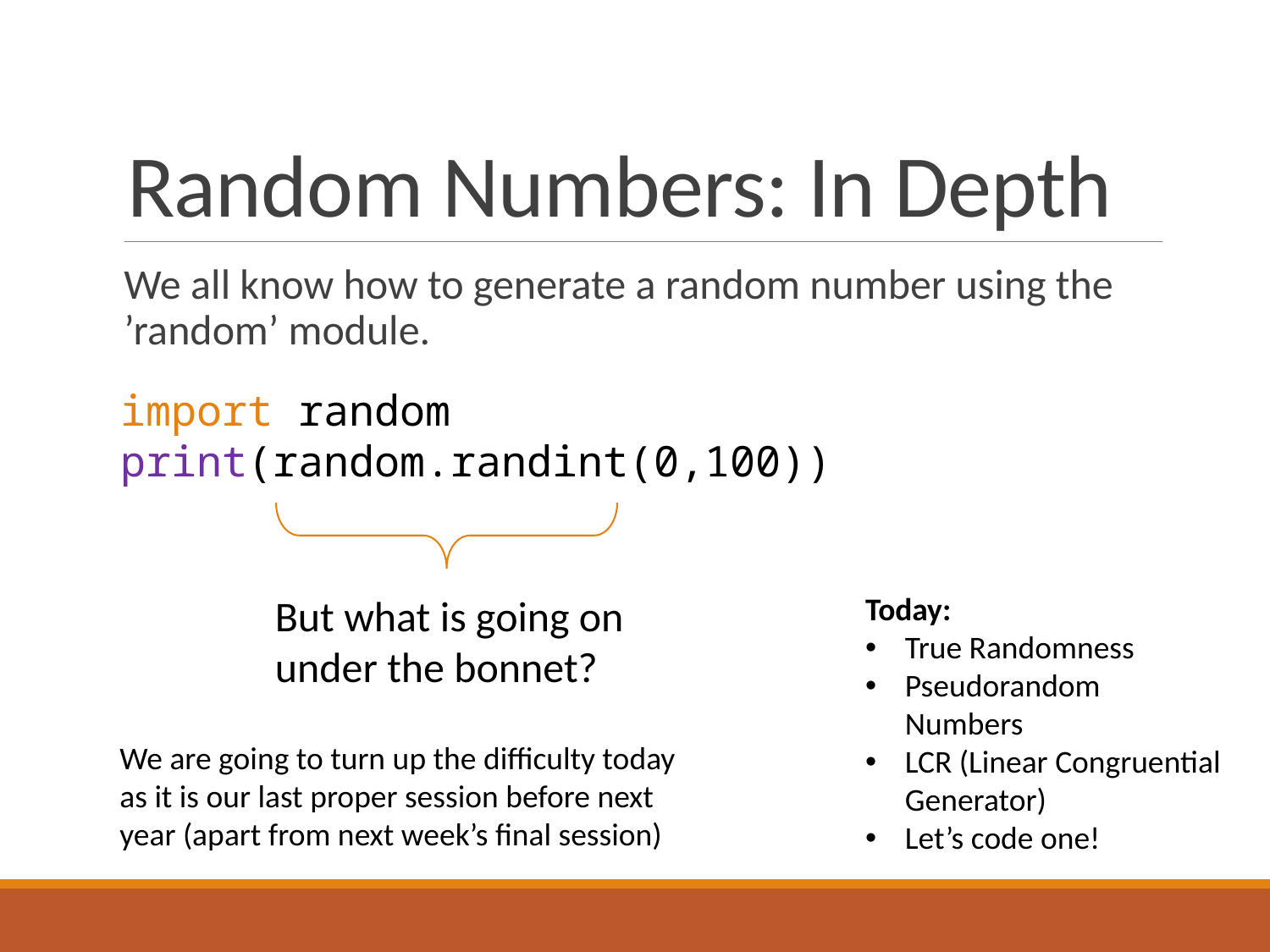

# Random Numbers: In Depth
We all know how to generate a random number using the ’random’ module.

import random
print(random.randint(0,100))
But what is going on under the bonnet?
Today:
True Randomness
Pseudorandom Numbers
LCR (Linear Congruential Generator)
Let’s code one!
We are going to turn up the difficulty today as it is our last proper session before next year (apart from next week’s final session)